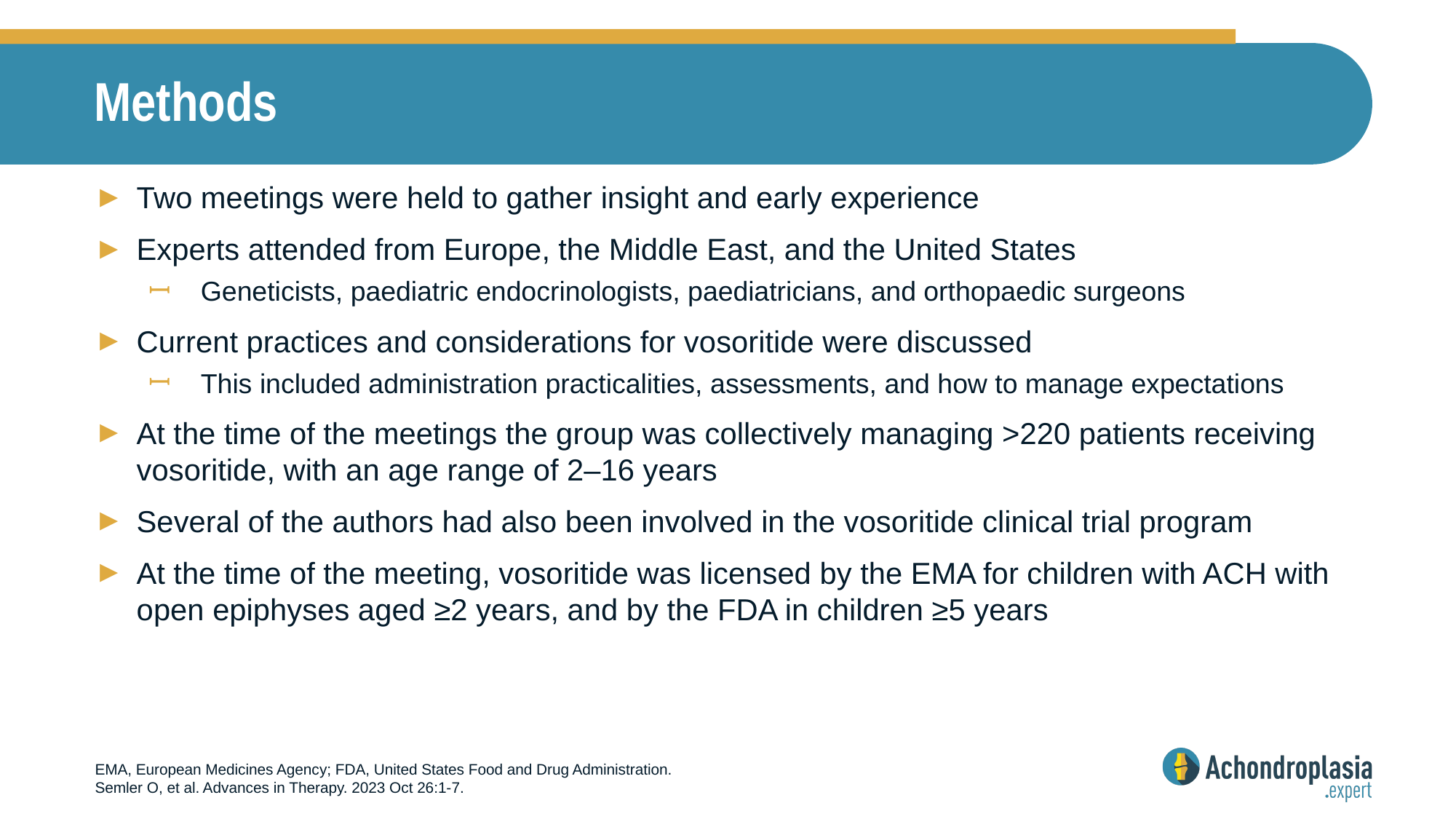

# Methods
Two meetings were held to gather insight and early experience
Experts attended from Europe, the Middle East, and the United States
Geneticists, paediatric endocrinologists, paediatricians, and orthopaedic surgeons
Current practices and considerations for vosoritide were discussed
This included administration practicalities, assessments, and how to manage expectations
At the time of the meetings the group was collectively managing >220 patients receiving vosoritide, with an age range of 2–16 years
Several of the authors had also been involved in the vosoritide clinical trial program
At the time of the meeting, vosoritide was licensed by the EMA for children with ACH with open epiphyses aged ≥2 years, and by the FDA in children ≥5 years
EMA, European Medicines Agency; FDA, United States Food and Drug Administration.
Semler O, et al. Advances in Therapy. 2023 Oct 26:1-7.